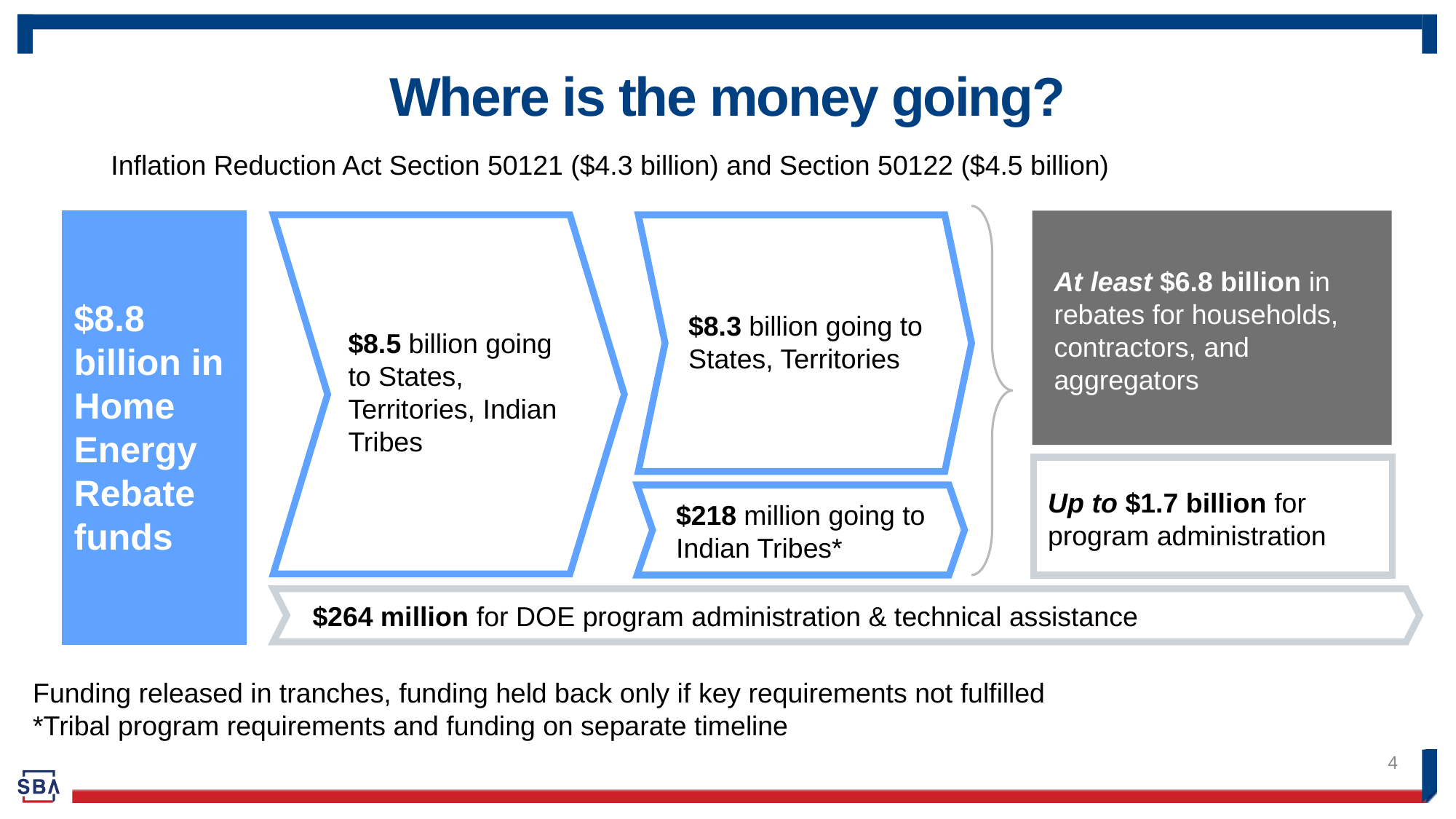

# Where is the money going?
Inflation Reduction Act Section 50121 ($4.3 billion) and Section 50122 ($4.5 billion)

At least $6.8 billion in rebates for households, contractors, and aggregators
$8.8 billion in Home Energy  Rebate funds
$8.3 billion going to States, Territories
$8.5 billion going to States, Territories, Indian Tribes

Up to $1.7 billion for program administration

$218 million going to Indian Tribes*

$264 million for DOE program administration & technical assistance
$264 million for DOE program administration & technical assistance
Funding released in tranches, funding held back only if key requirements not fulfilled
*Tribal program requirements and funding on separate timeline
4